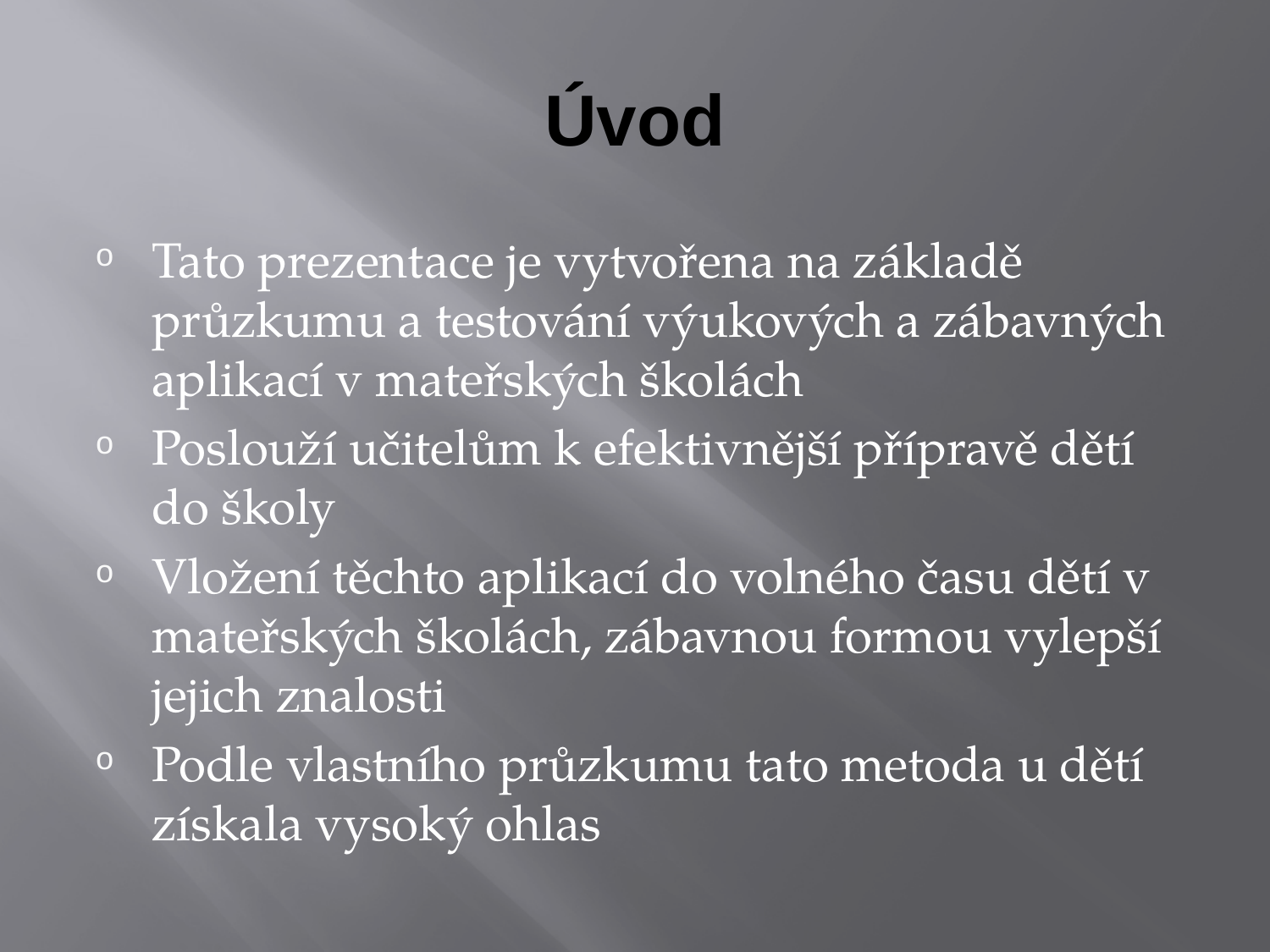

# Úvod
Tato prezentace je vytvořena na základě průzkumu a testování výukových a zábavných aplikací v mateřských školách
Poslouží učitelům k efektivnější přípravě dětí do školy
Vložení těchto aplikací do volného času dětí v mateřských školách, zábavnou formou vylepší jejich znalosti
Podle vlastního průzkumu tato metoda u dětí získala vysoký ohlas